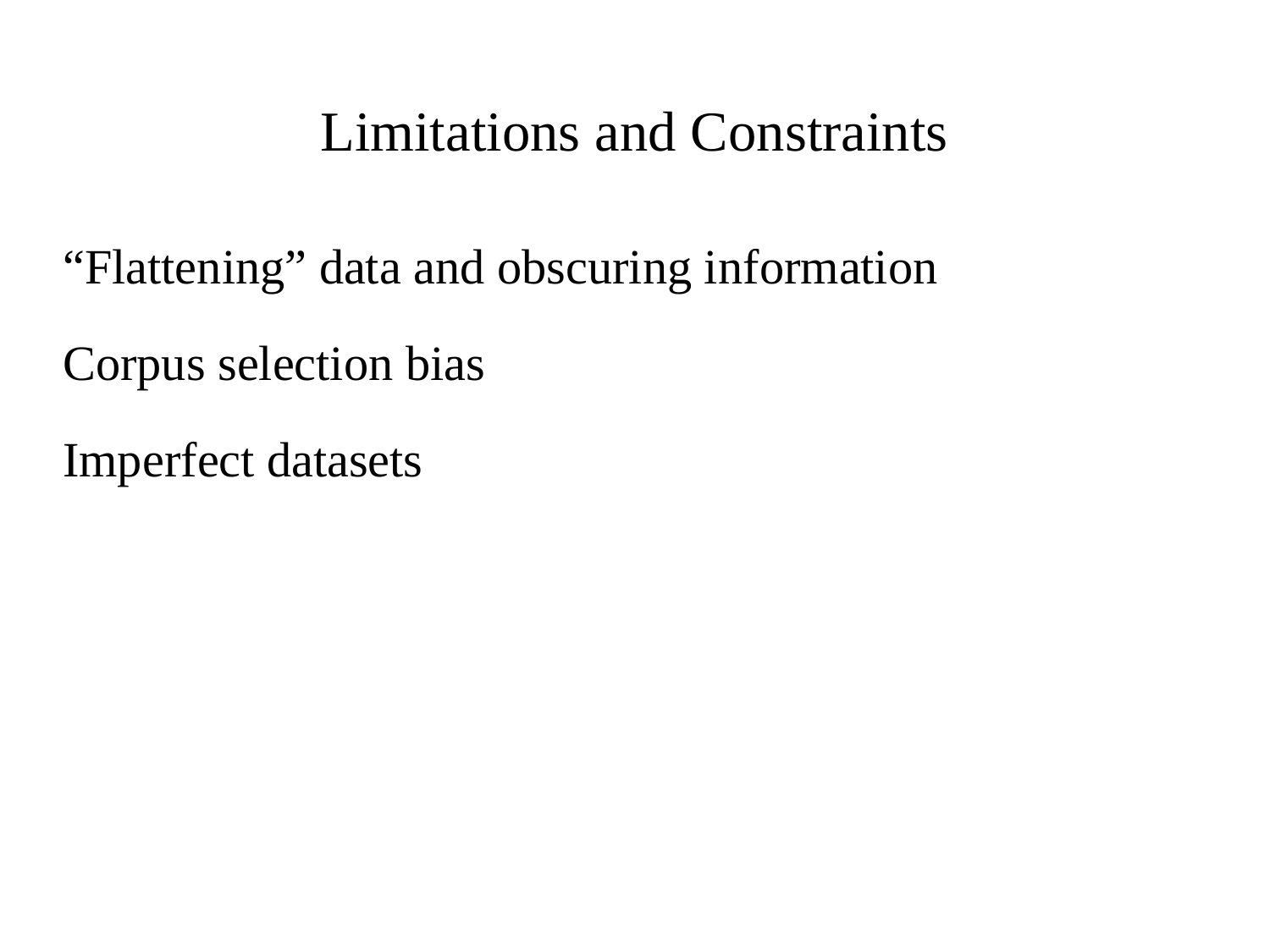

# Limitations and Constraints
“Flattening” data and obscuring information
Corpus selection bias
Imperfect datasets